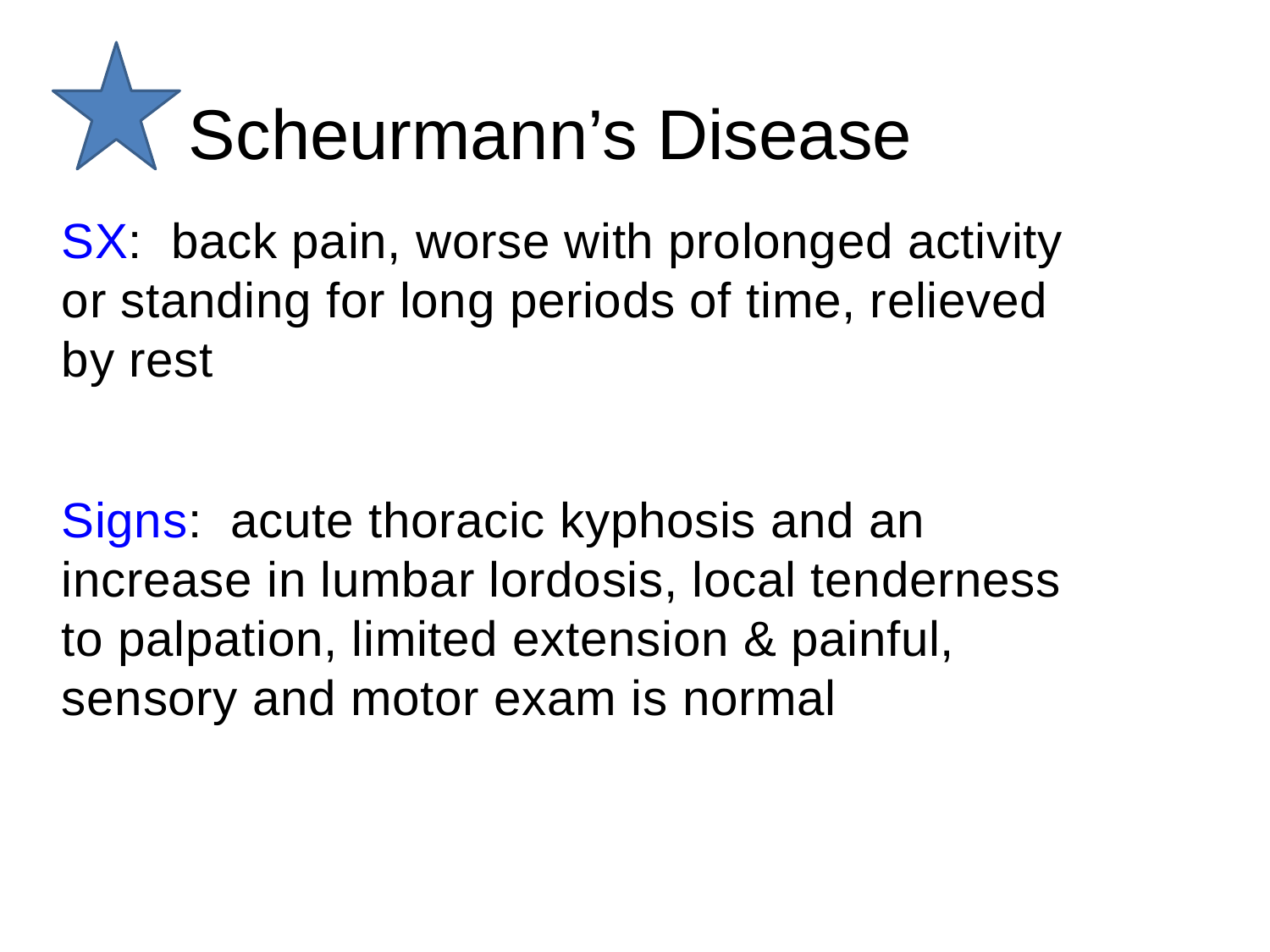

# Scheurmann’s Disease

SX:  back pain, worse with prolonged activity or standing for long periods of time, relieved by rest

Signs:  acute thoracic kyphosis and an increase in lumbar lordosis, local tenderness to palpation, limited extension & painful, sensory and motor exam is normal